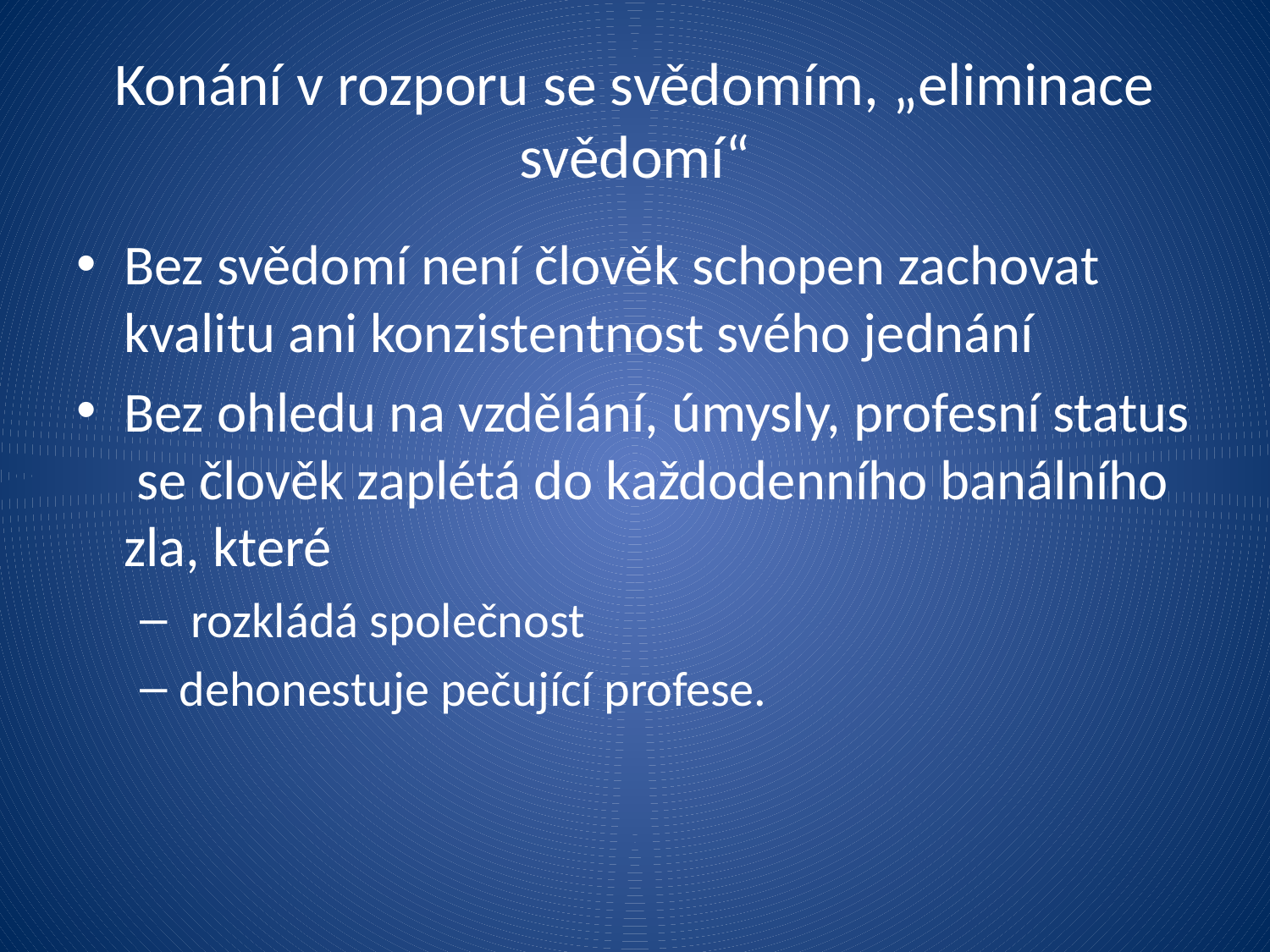

# Konání v rozporu se svědomím, „eliminace svědomí“
Bez svědomí není člověk schopen zachovat kvalitu ani konzistentnost svého jednání
Bez ohledu na vzdělání, úmysly, profesní status  se člověk zaplétá do každodenního banálního zla, které
 rozkládá společnost
dehonestuje pečující profese.